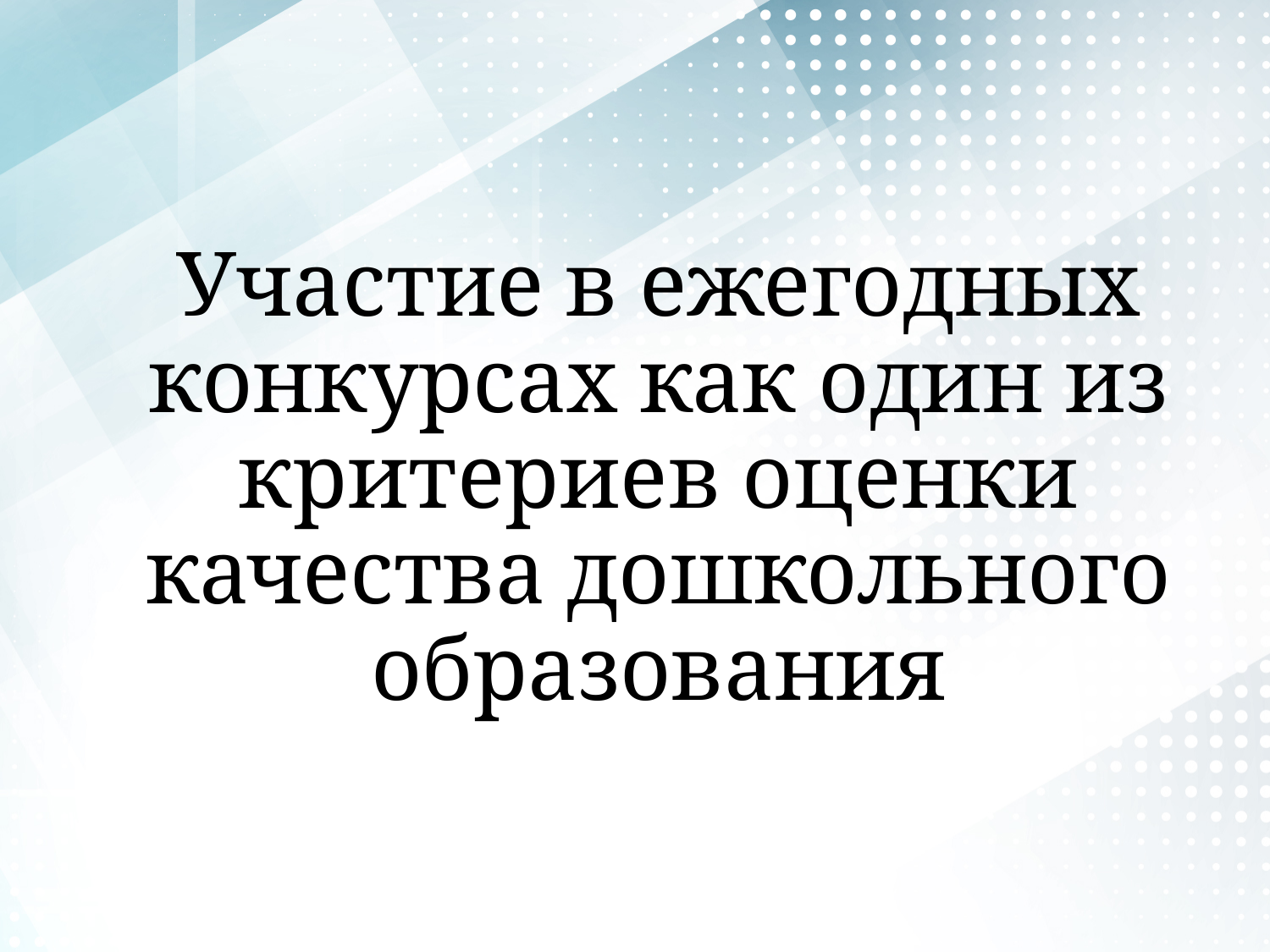

# Участие в ежегодных конкурсах как один из критериев оценки качества дошкольного образования